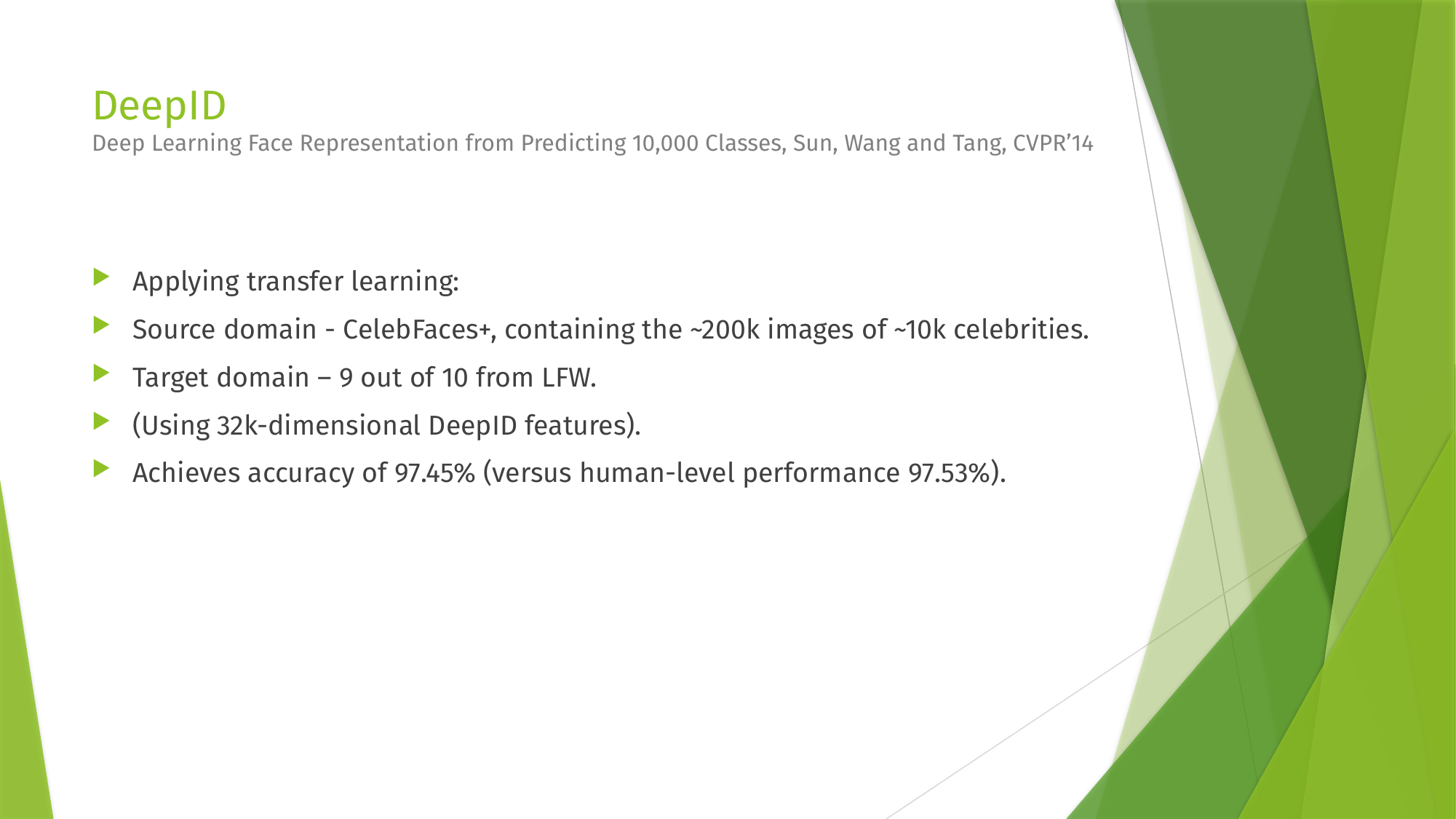

# DeepID Deep Learning Face Representation from Predicting 10,000 Classes, Sun, Wang and Tang, CVPR’14
Applying transfer learning:
Source domain - CelebFaces+, containing the ~200k images of ~10k celebrities.
Target domain – 9 out of 10 from LFW.
(Using 32k-dimensional DeepID features).
Achieves accuracy of 97.45% (versus human-level performance 97.53%).